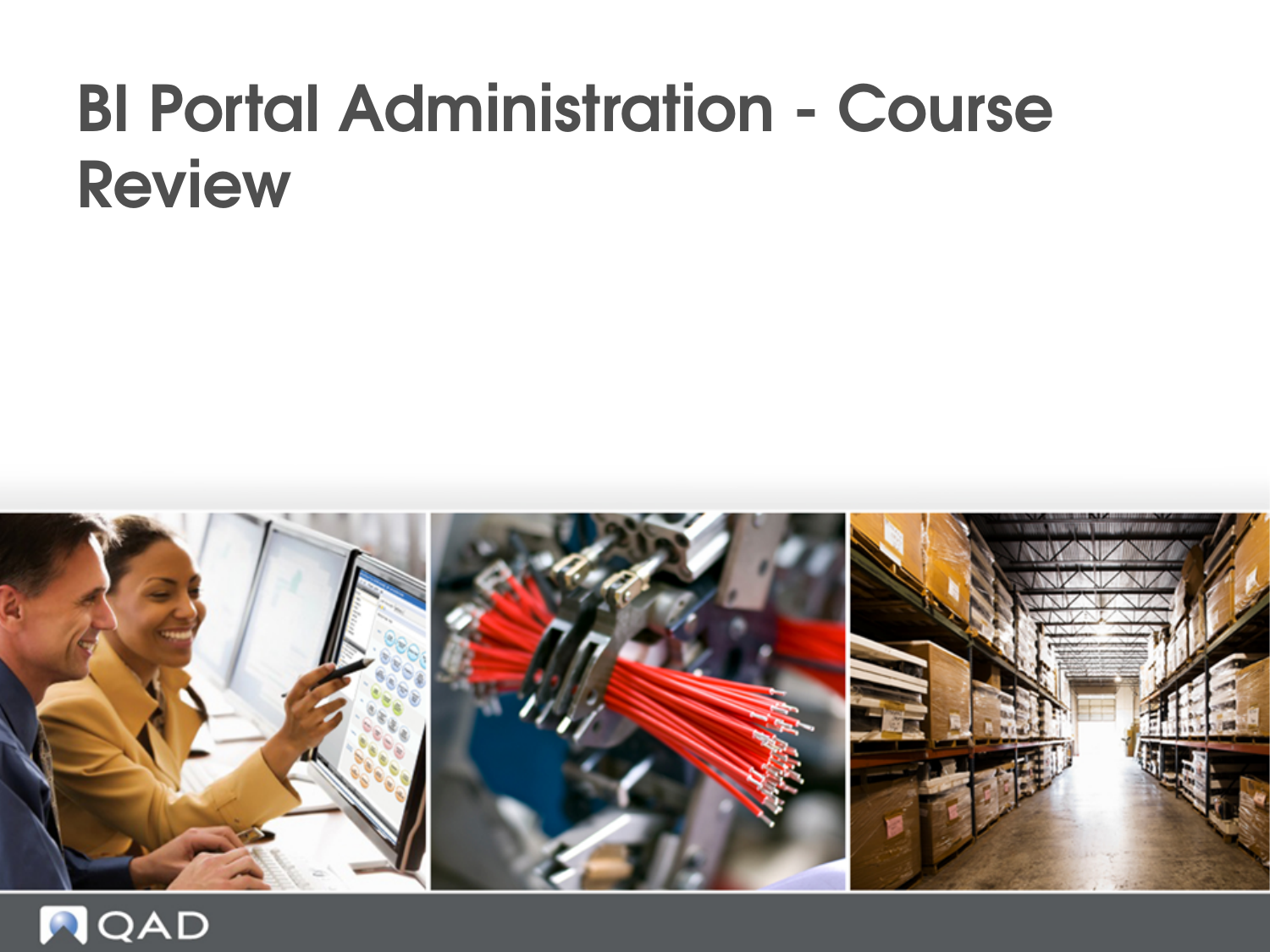

# BI Portal Administration - Course Review